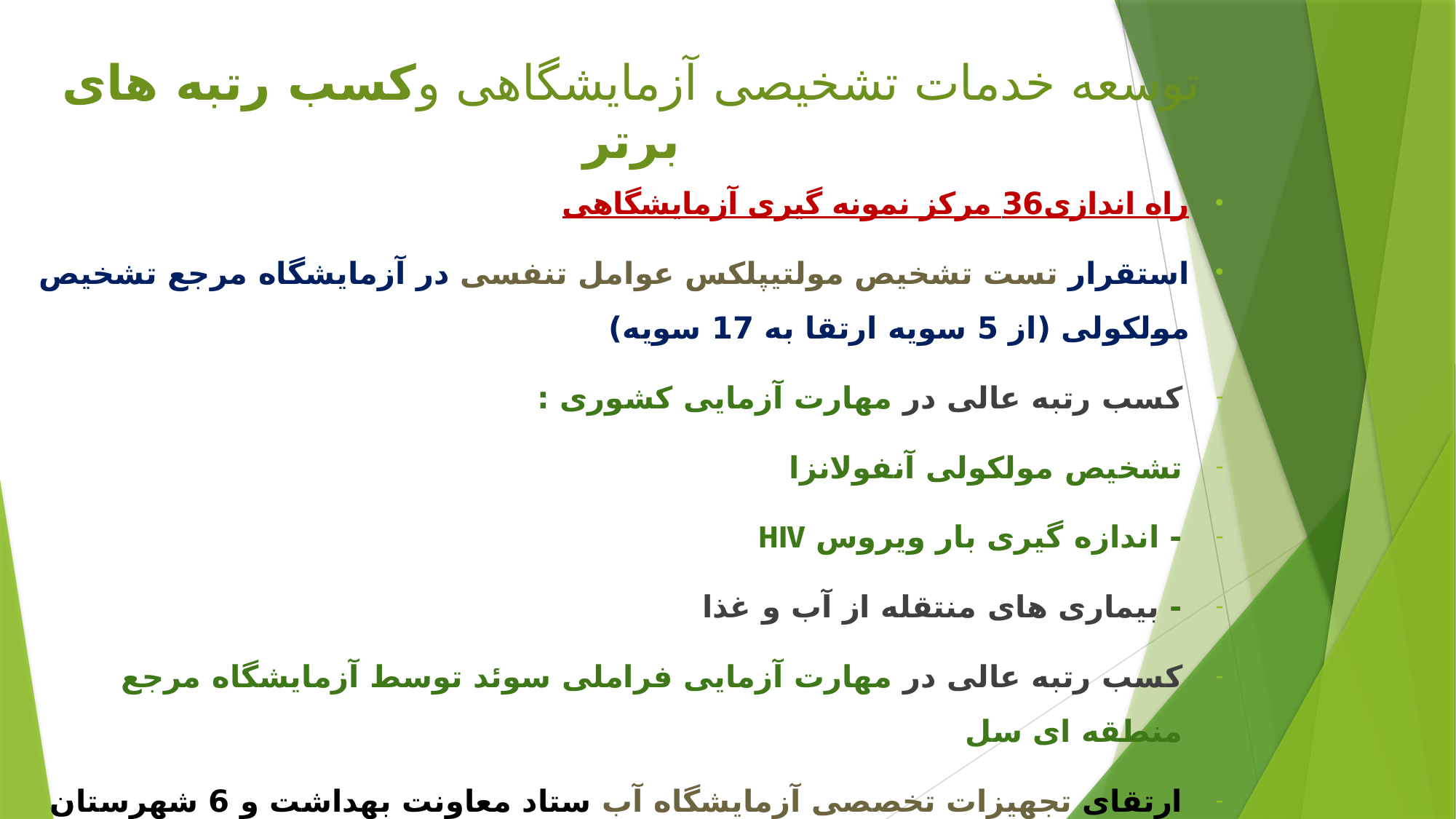

توسعه خدمات تشخیصی آزمایشگاهی وکسب رتبه های برتر
راه اندازی36 مرکز نمونه گیری آزمایشگاهی
استقرار تست تشخیص مولتیپلکس عوامل تنفسی در آزمایشگاه مرجع تشخیص مولکولی (از 5 سویه ارتقا به 17 سویه)
کسب رتبه عالی در مهارت آزمایی کشوری :
تشخیص مولکولی آنفولانزا
- اندازه گیری بار ویروس HIV
- بیماری های منتقله از آب و غذا
کسب رتبه عالی در مهارت آزمایی فراملی سوئد توسط آزمایشگاه مرجع منطقه ای سل
ارتقای تجهیزات تخصصی آزمایشگاه آب ستاد معاونت بهداشت و 6 شهرستان